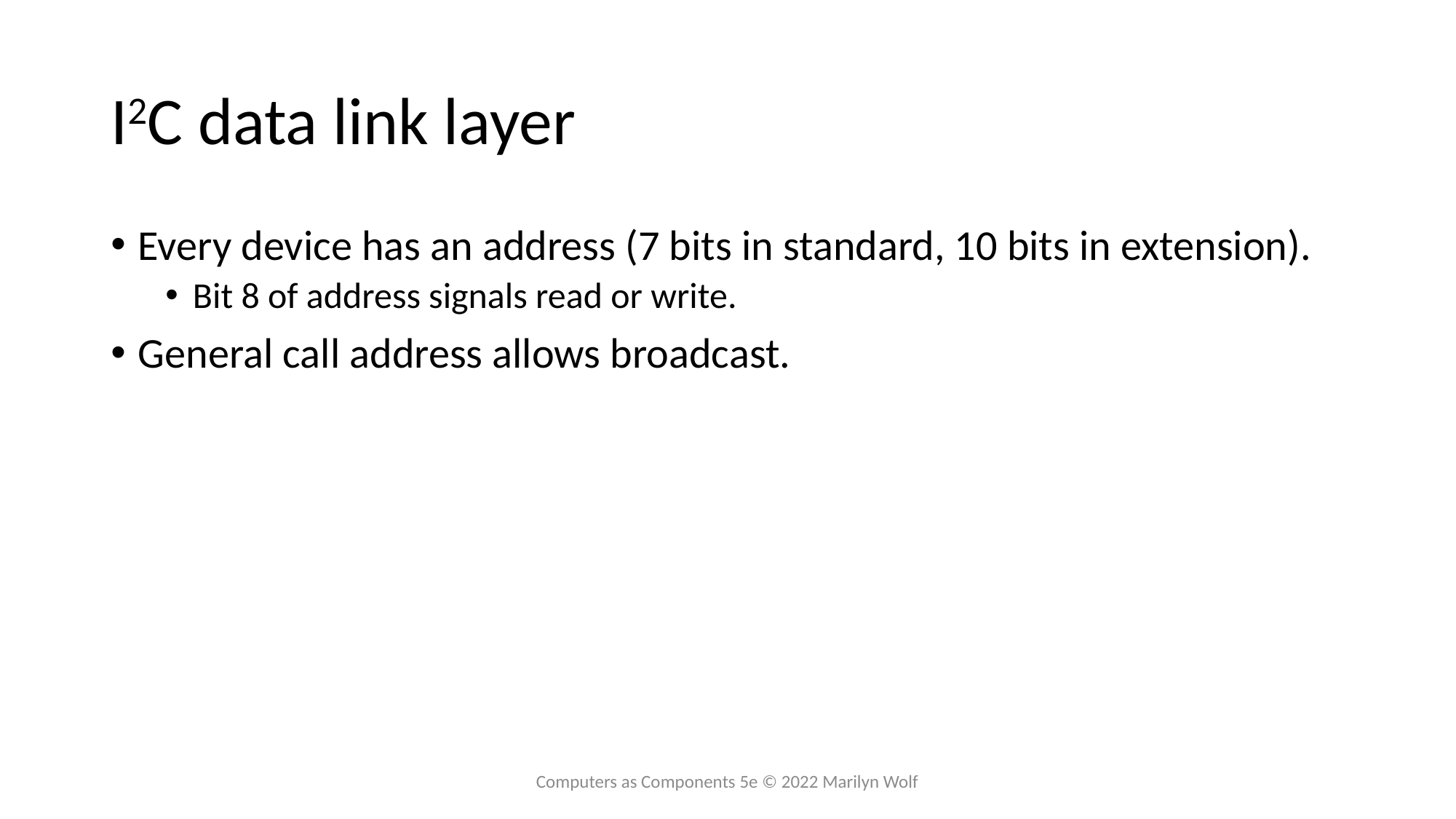

# I2C data link layer
Every device has an address (7 bits in standard, 10 bits in extension).
Bit 8 of address signals read or write.
General call address allows broadcast.
Computers as Components 5e © 2022 Marilyn Wolf